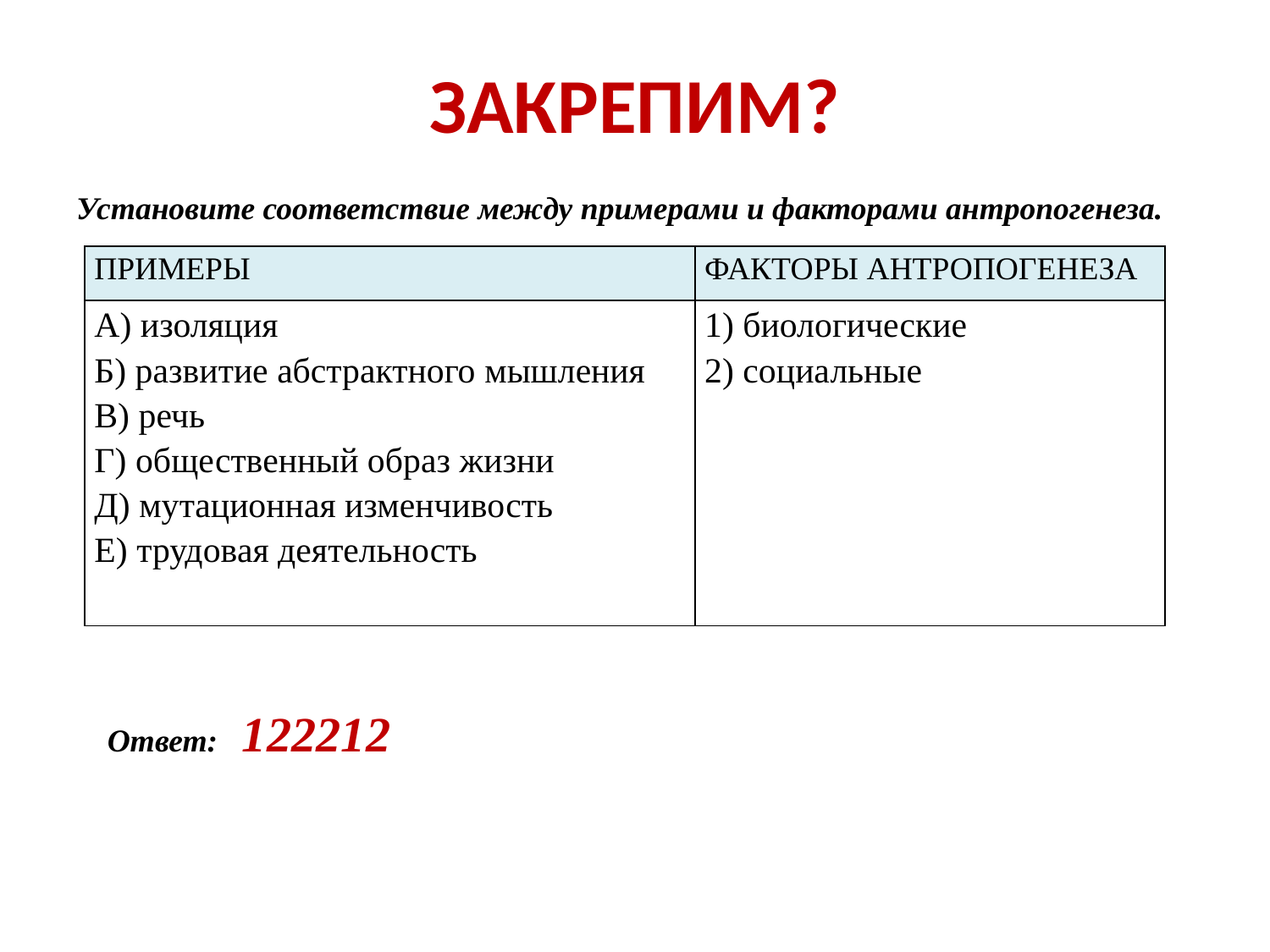

# ЗАКРЕПИМ?
Установите соответствие между примерами и факторами антропогенеза.

| ПРИМЕРЫ | ФАКТОРЫ АНТРОПОГЕНЕЗА |
| --- | --- |
| А) изоляция Б) развитие абстрактного мышления В) речь Г) общественный образ жизни Д) мутационная изменчивость Е) трудовая деятельность | 1) биологические 2) социальные |
Ответ:   122212